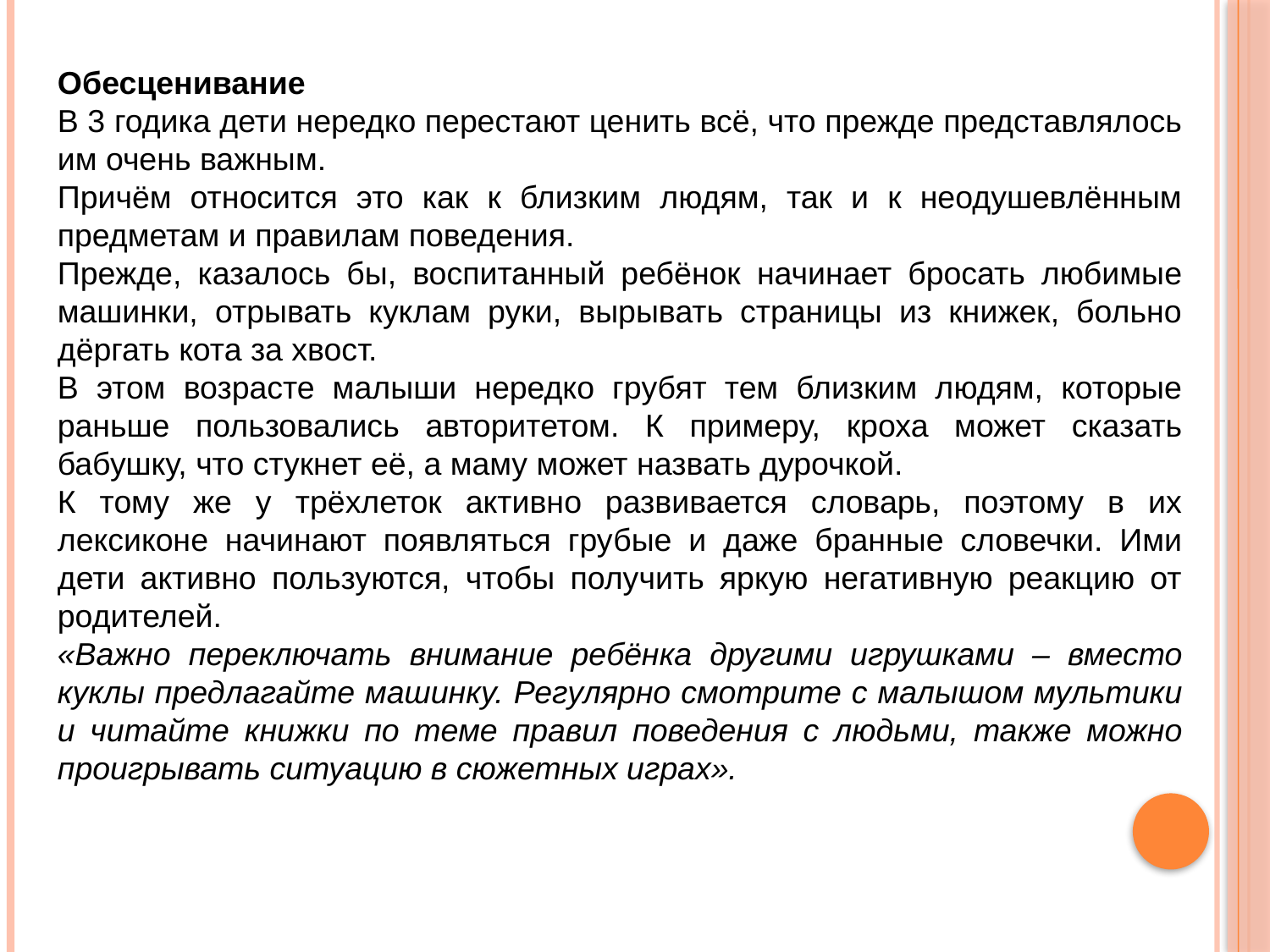

Обесценивание
В 3 годика дети нередко перестают ценить всё, что прежде представлялось им очень важным.
Причём относится это как к близким людям, так и к неодушевлённым предметам и правилам поведения.
Прежде, казалось бы, воспитанный ребёнок начинает бросать любимые машинки, отрывать куклам руки, вырывать страницы из книжек, больно дёргать кота за хвост.
В этом возрасте малыши нередко грубят тем близким людям, которые раньше пользовались авторитетом. К примеру, кроха может сказать бабушку, что стукнет её, а маму может назвать дурочкой.
К тому же у трёхлеток активно развивается словарь, поэтому в их лексиконе начинают появляться грубые и даже бранные словечки. Ими дети активно пользуются, чтобы получить яркую негативную реакцию от родителей.
«Важно переключать внимание ребёнка другими игрушками – вместо куклы предлагайте машинку. Регулярно смотрите с малышом мультики и читайте книжки по теме правил поведения с людьми, также можно проигрывать ситуацию в сюжетных играх».